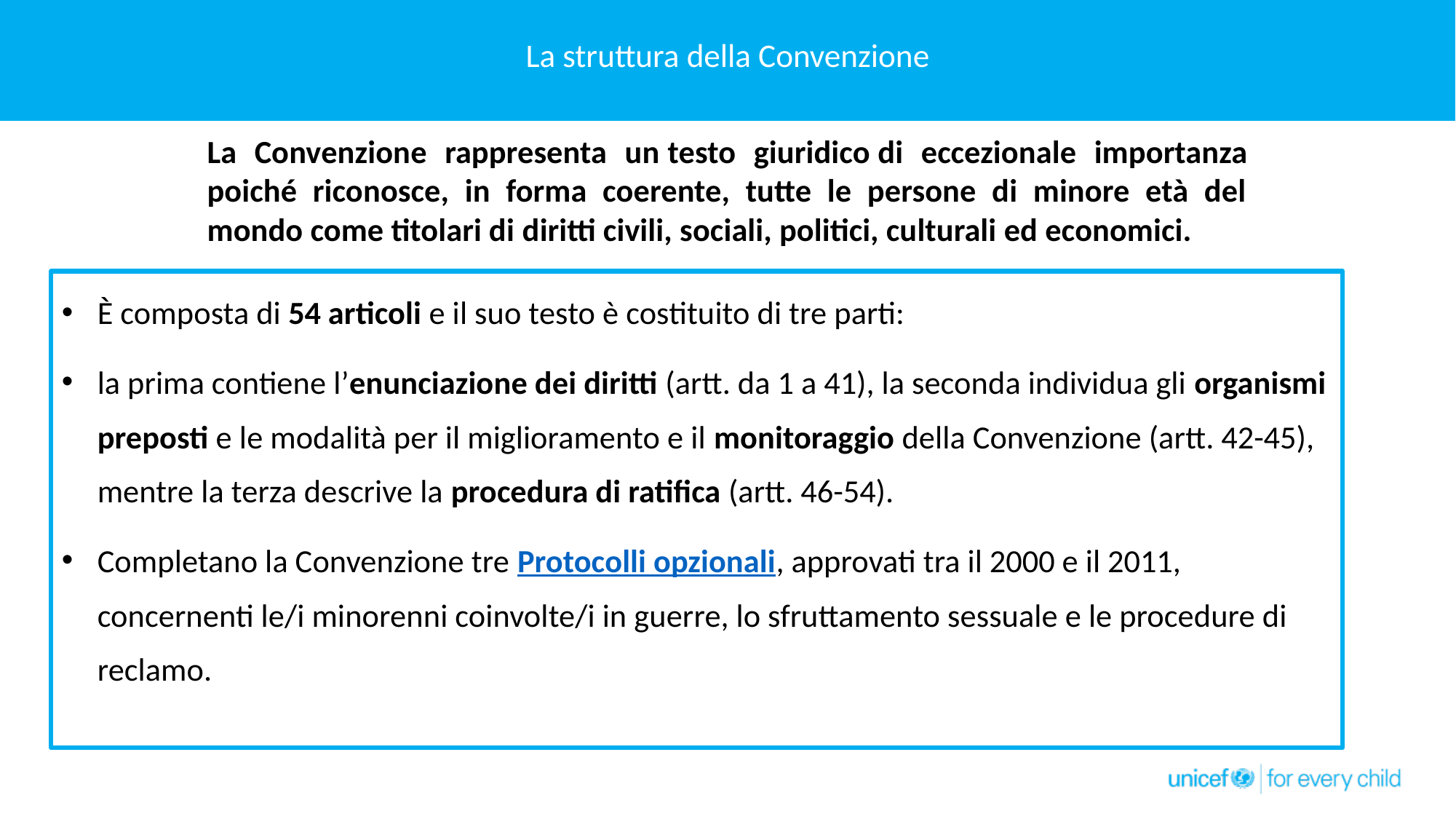

# La struttura della Convenzione
La Convenzione rappresenta un testo giuridico di eccezionale importanza poiché riconosce, in forma coerente, tutte le persone di minore età del mondo come titolari di diritti civili, sociali, politici, culturali ed economici.
È composta di 54 articoli e il suo testo è costituito di tre parti:
la prima contiene l’enunciazione dei diritti (artt. da 1 a 41), la seconda individua gli organismi preposti e le modalità per il miglioramento e il monitoraggio della Convenzione (artt. 42-45), mentre la terza descrive la procedura di ratifica (artt. 46-54).
Completano la Convenzione tre Protocolli opzionali, approvati tra il 2000 e il 2011, concernenti le/i minorenni coinvolte/i in guerre, lo sfruttamento sessuale e le procedure di reclamo.